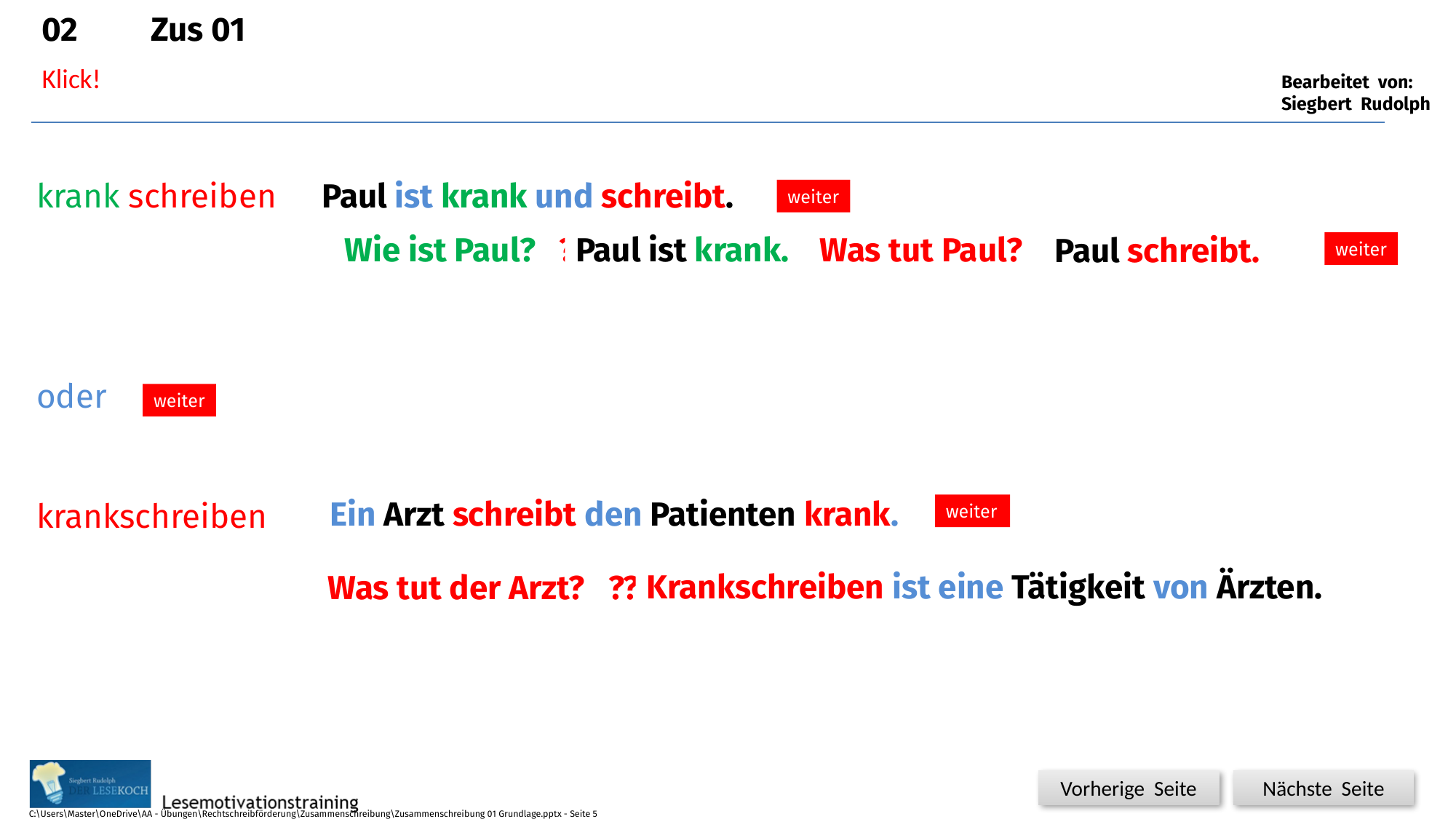

02	Zus 01
Klick!
krank schreiben

oder

krankschreiben
Paul ist krank und schreibt.
weiter
Wie ist Paul?   ?????
Paul ist krank.
Was tut Paul?    ?????
Paul schreibt.
weiter
weiter
Ein Arzt schreibt den Patienten krank.
weiter
Krankschreiben ist eine Tätigkeit von Ärzten.
Was tut der Arzt?   ?????
C:\Users\Master\OneDrive\AA - Übungen\Rechtschreibförderung\Zusammenschreibung\Zusammenschreibung 01 Grundlage.pptx - Seite 5